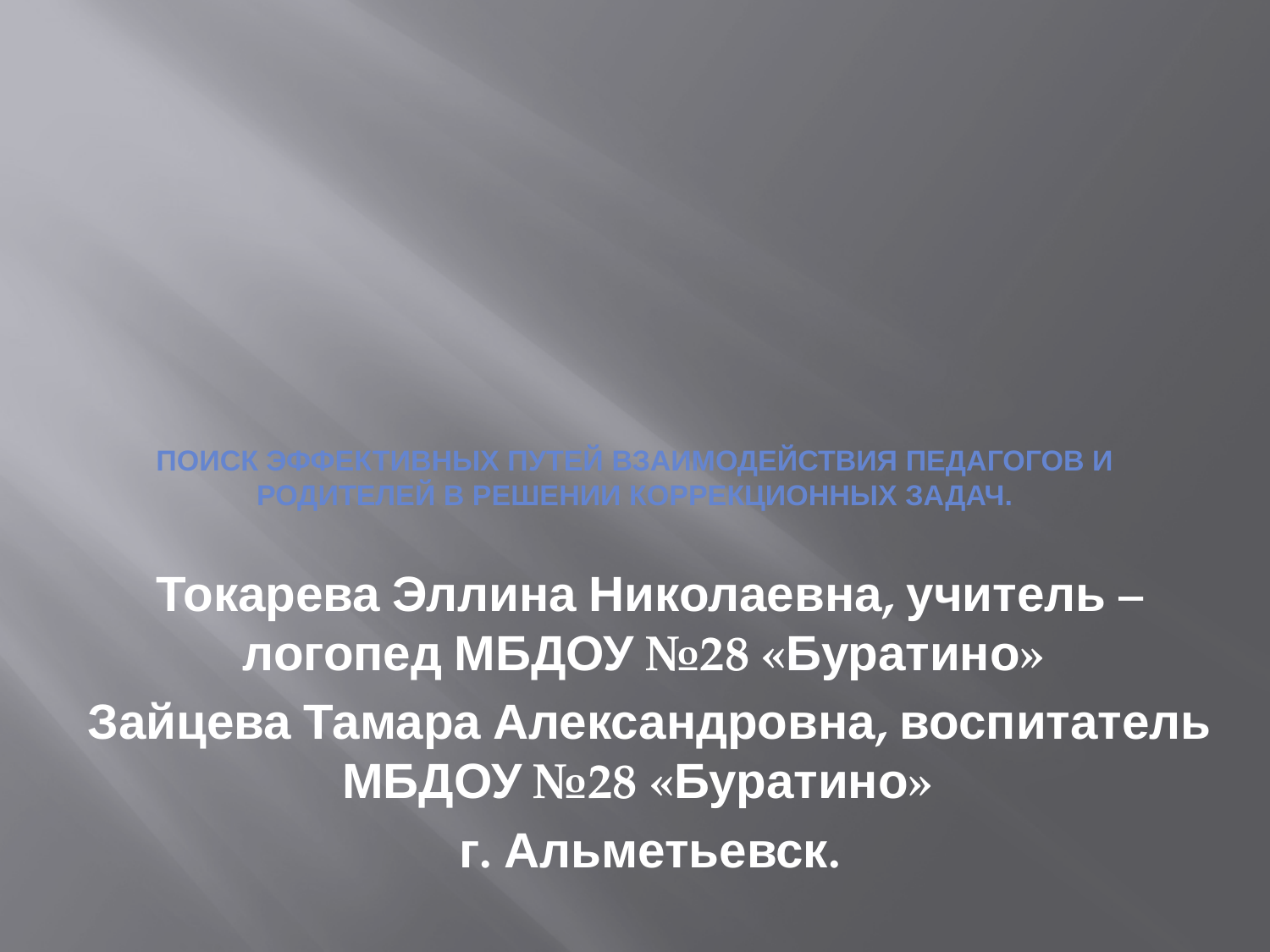

# Поиск эффективных путей взаимодействия педагогов и родителей в решении коррекционных задач.
Токарева Эллина Николаевна, учитель – логопед МБДОУ №28 «Буратино»
Зайцева Тамара Александровна, воспитатель МБДОУ №28 «Буратино»
г. Альметьевск.